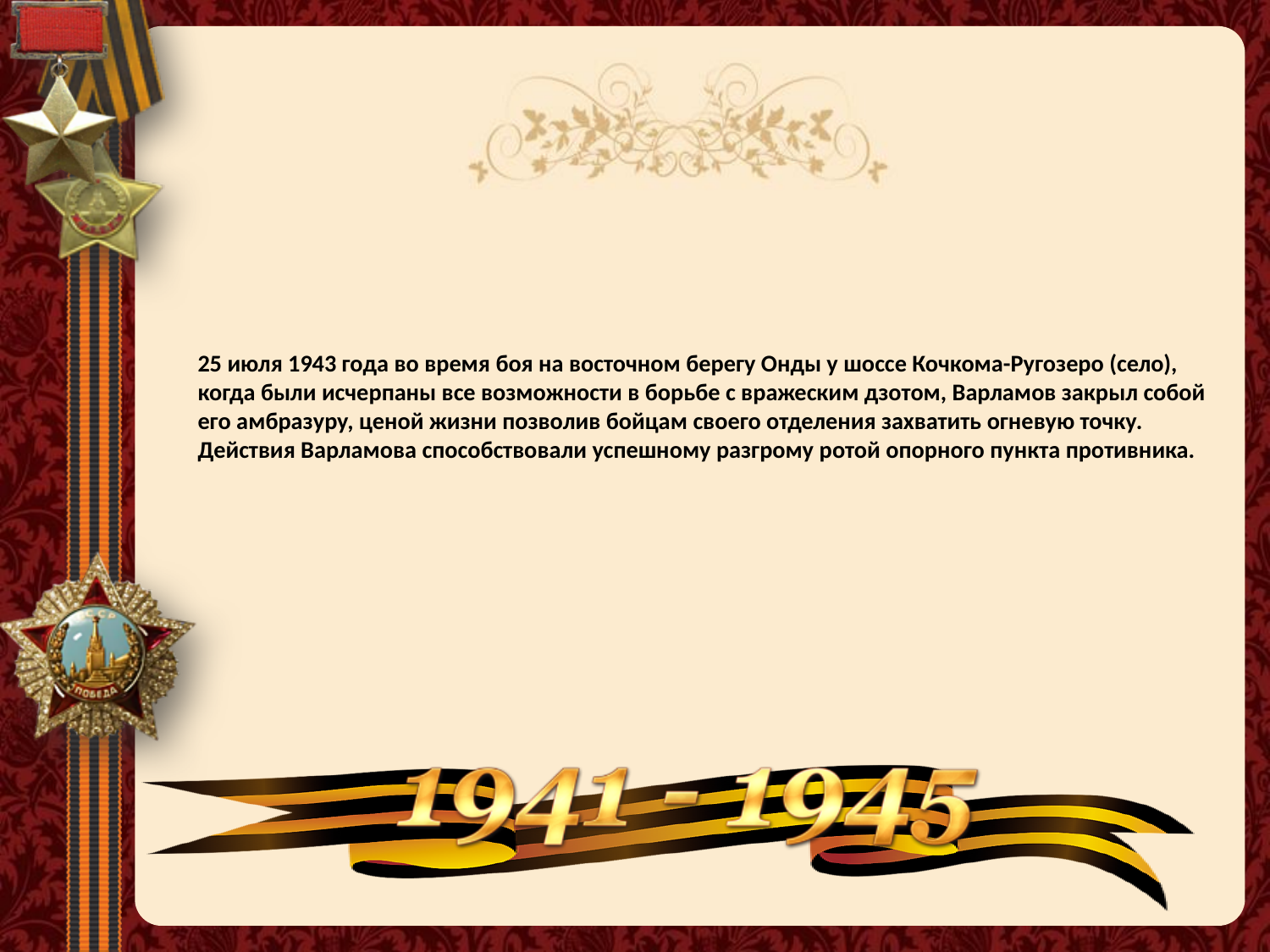

# 25 июля 1943 года во время боя на восточном берегу Онды у шоссе Кочкома-Ругозеро (село), когда были исчерпаны все возможности в борьбе с вражеским дзотом, Варламов закрыл собой его амбразуру, ценой жизни позволив бойцам своего отделения захватить огневую точку. Действия Варламова способствовали успешному разгрому ротой опорного пункта противника.